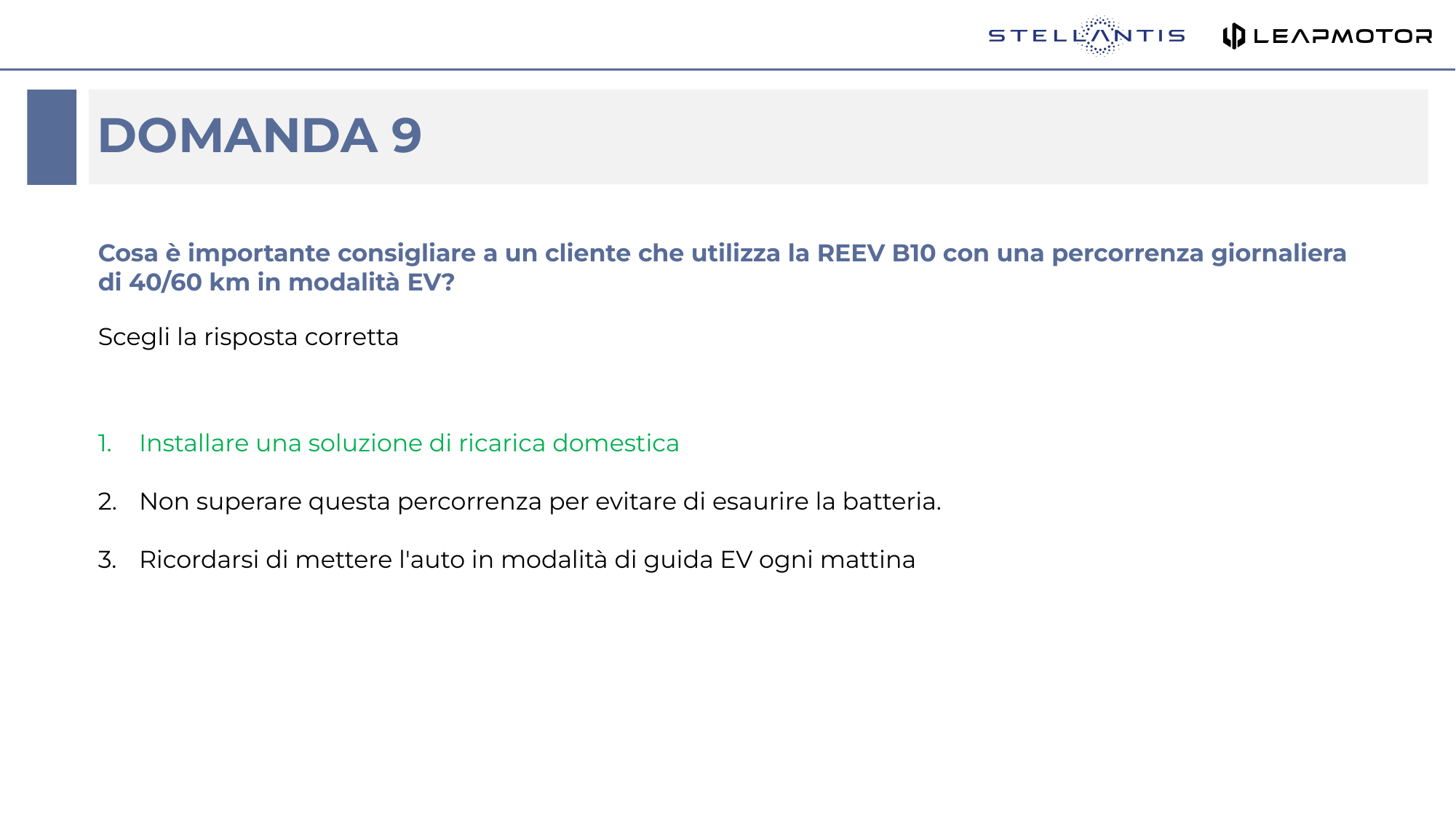

# Domanda 9
Cosa è importante consigliare a un cliente che utilizza la REEV B10 con una percorrenza giornaliera di 40/60 km in modalità EV?
Scegli la risposta corretta
Installare una soluzione di ricarica domestica

Non superare questa percorrenza per evitare di esaurire la batteria.

Ricordarsi di mettere l'auto in modalità di guida EV ogni mattina